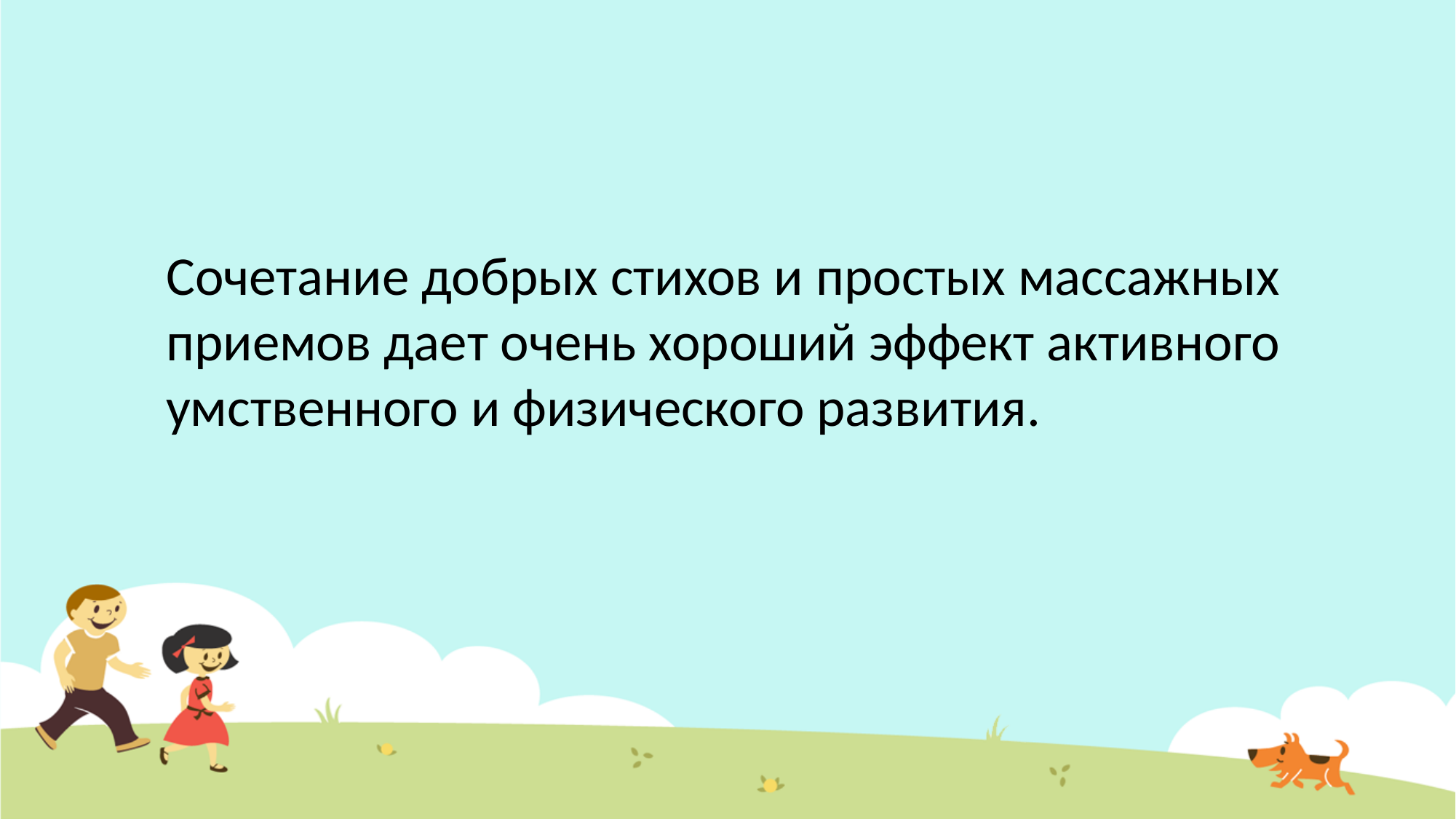

Сочетание добрых стихов и простых массажных приемов дает очень хороший эффект активного умственного и физического развития.